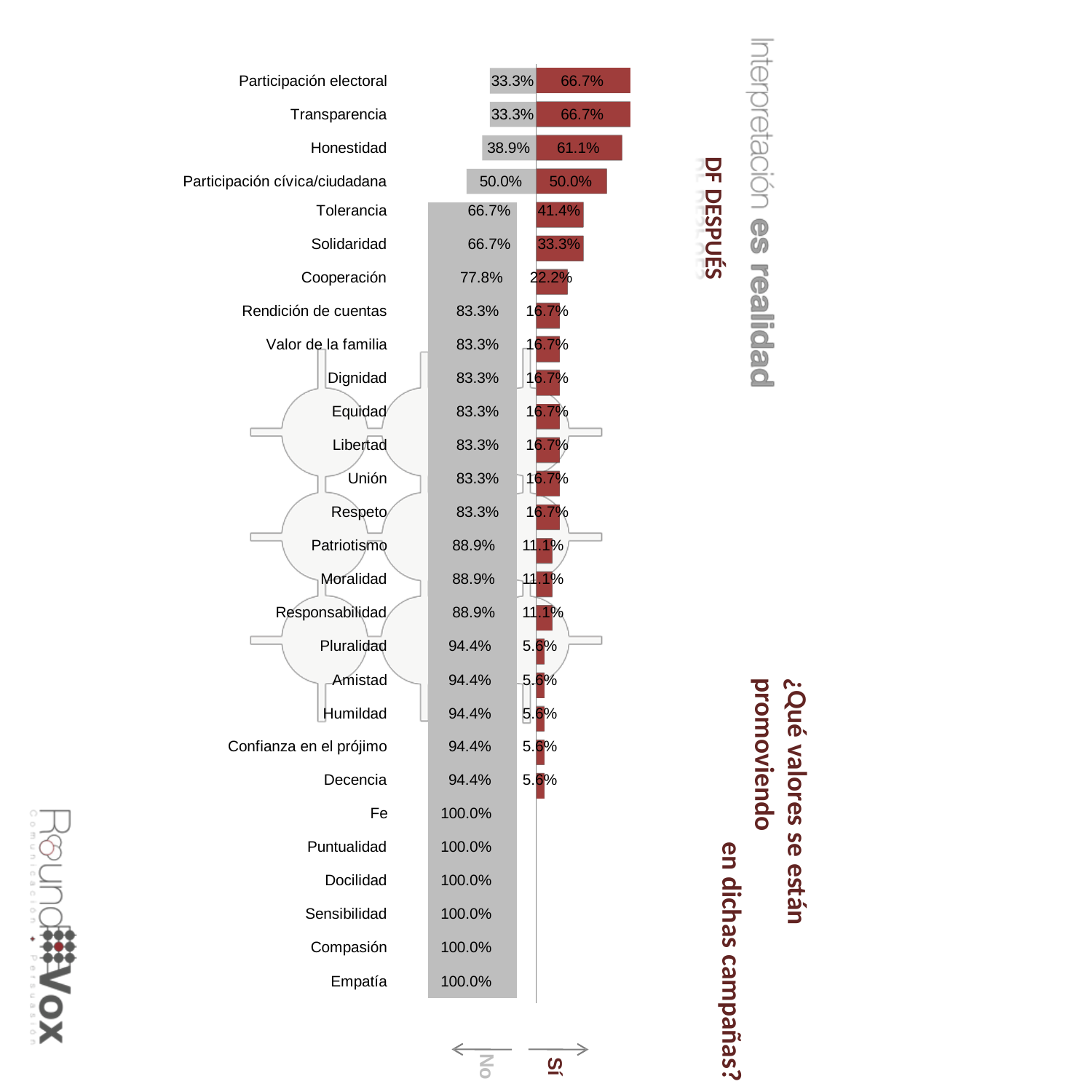

Participación electoral
33.3%
66.7%

Transparencia
33.3%
66.7%

Honestidad
38.9%
61.1%

DF DESPUÉS

Participación cívica/ciudadana
50.0%
50.0%
| Tolerancia | 66.7% | 41.4% |
| --- | --- | --- |
| Solidaridad | 66.7% | 33.3% |
| Cooperación | 77.8% | 22.2% |
| Rendición de cuentas | 83.3% | 16.7% |
| Valor de la familia | 83.3% | 16.7% |
| Dignidad | 83.3% | 16.7% |
| Equidad | 83.3% | 16.7% |
| Libertad | 83.3% | 16.7% |
| Unión | 83.3% | 16.7% |
| Respeto | 83.3% | 16.7% |
| Patriotismo | 88.9% | 11.1% |
| Moralidad | 88.9% | 11.1% |
| Responsabilidad | 88.9% | 11.1% |
| Pluralidad | 94.4% | 5.6% |
| Amistad | 94.4% | 5.6% |
| Humildad | 94.4% | 5.6% |
| Confianza en el prójimo | 94.4% | 5.6% |
| Decencia | 94.4% | 5.6% |
| Fe | 100.0% |  |
| Puntualidad | 100.0% |  |
| Docilidad | 100.0% |  |
| Sensibilidad | 100.0% |  |
| Compasión | 100.0% |  |
| Empatía | 100.0% |  |

¿Qué valores se están promoviendo
en dichas campañas?

No
Sí